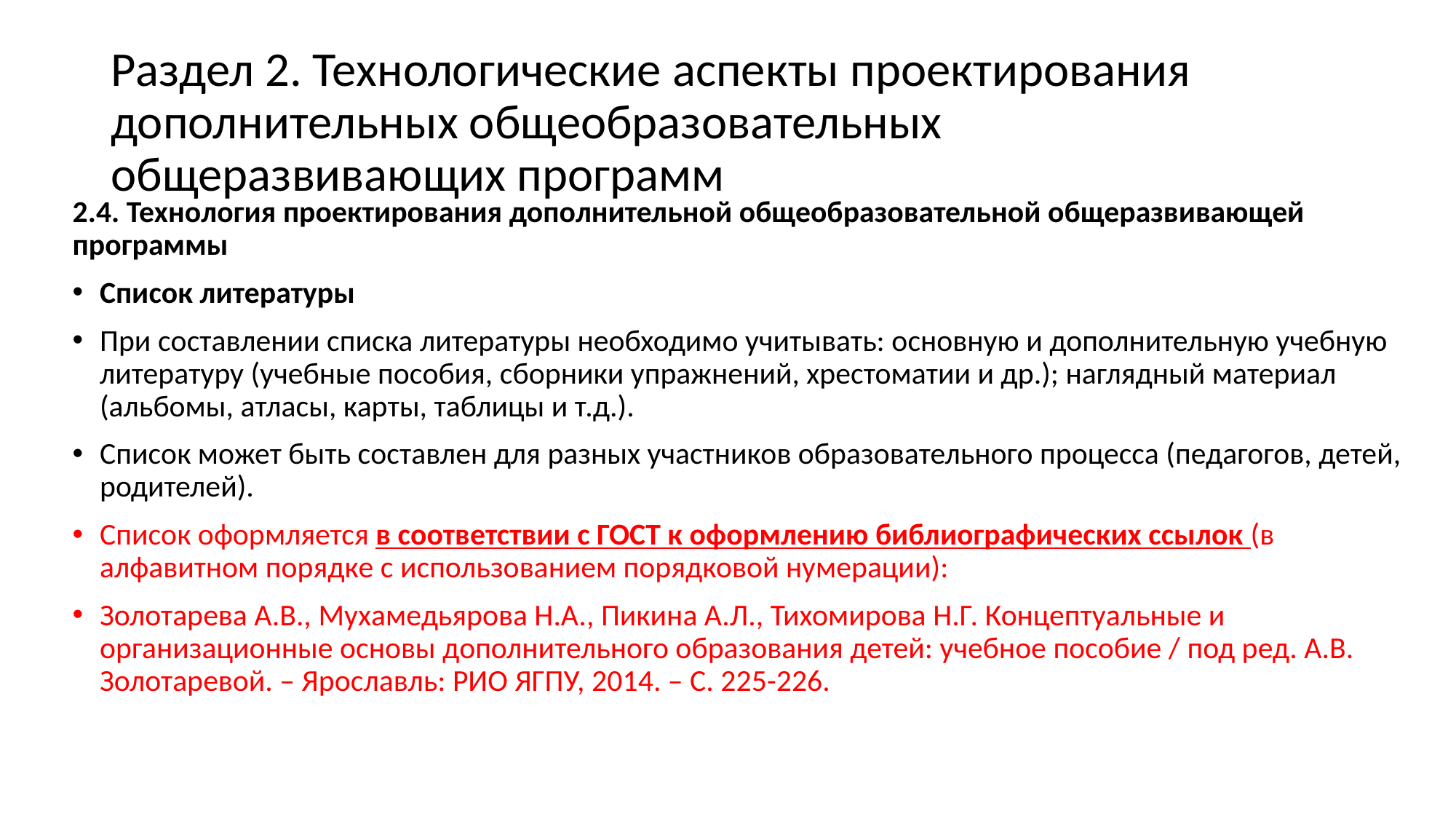

# Раздел 2. Технологические аспекты проектирования дополнительных общеобразовательных общеразвивающих программ
2.4. Технология проектирования дополнительной общеобразовательной общеразвивающей программы
Список литературы
При составлении списка литературы необходимо учитывать: основную и дополнительную учебную литературу (учебные пособия, сборники упражнений, хрестоматии и др.); наглядный материал (альбомы, атласы, карты, таблицы и т.д.).
Список может быть составлен для разных участников образовательного процесса (педагогов, детей, родителей).
Список оформляется в соответствии с ГОСТ к оформлению библиографических ссылок (в алфавитном порядке с использованием порядковой нумерации):
Золотарева А.В., Мухамедьярова Н.А., Пикина А.Л., Тихомирова Н.Г. Концептуальные и организационные основы дополнительного образования детей: учебное пособие / под ред. А.В. Золотаревой. – Ярославль: РИО ЯГПУ, 2014. – С. 225-226.